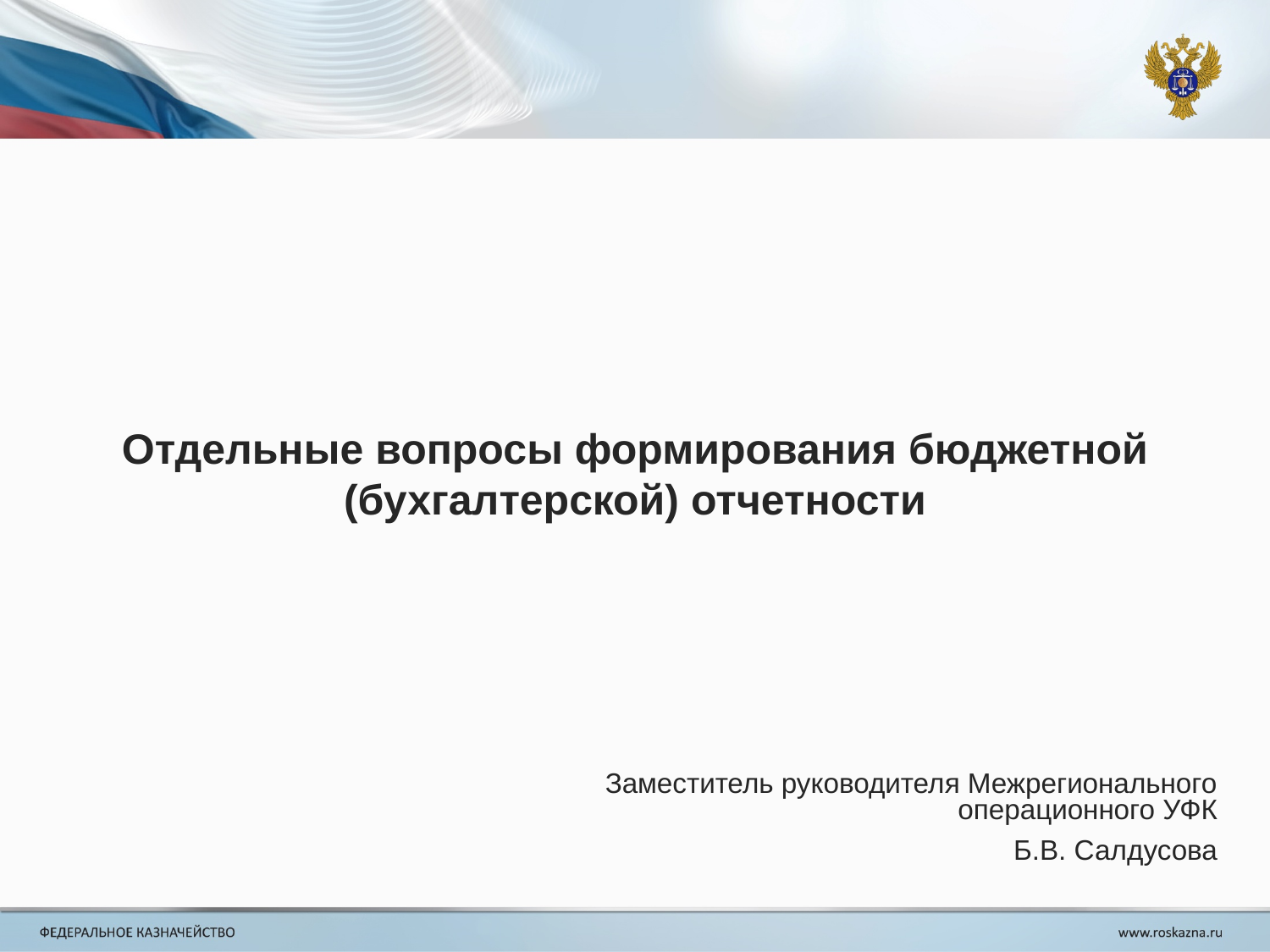

Отдельные вопросы формирования бюджетной (бухгалтерской) отчетности
Заместитель руководителя Межрегионального операционного УФК
Б.В. Салдусова